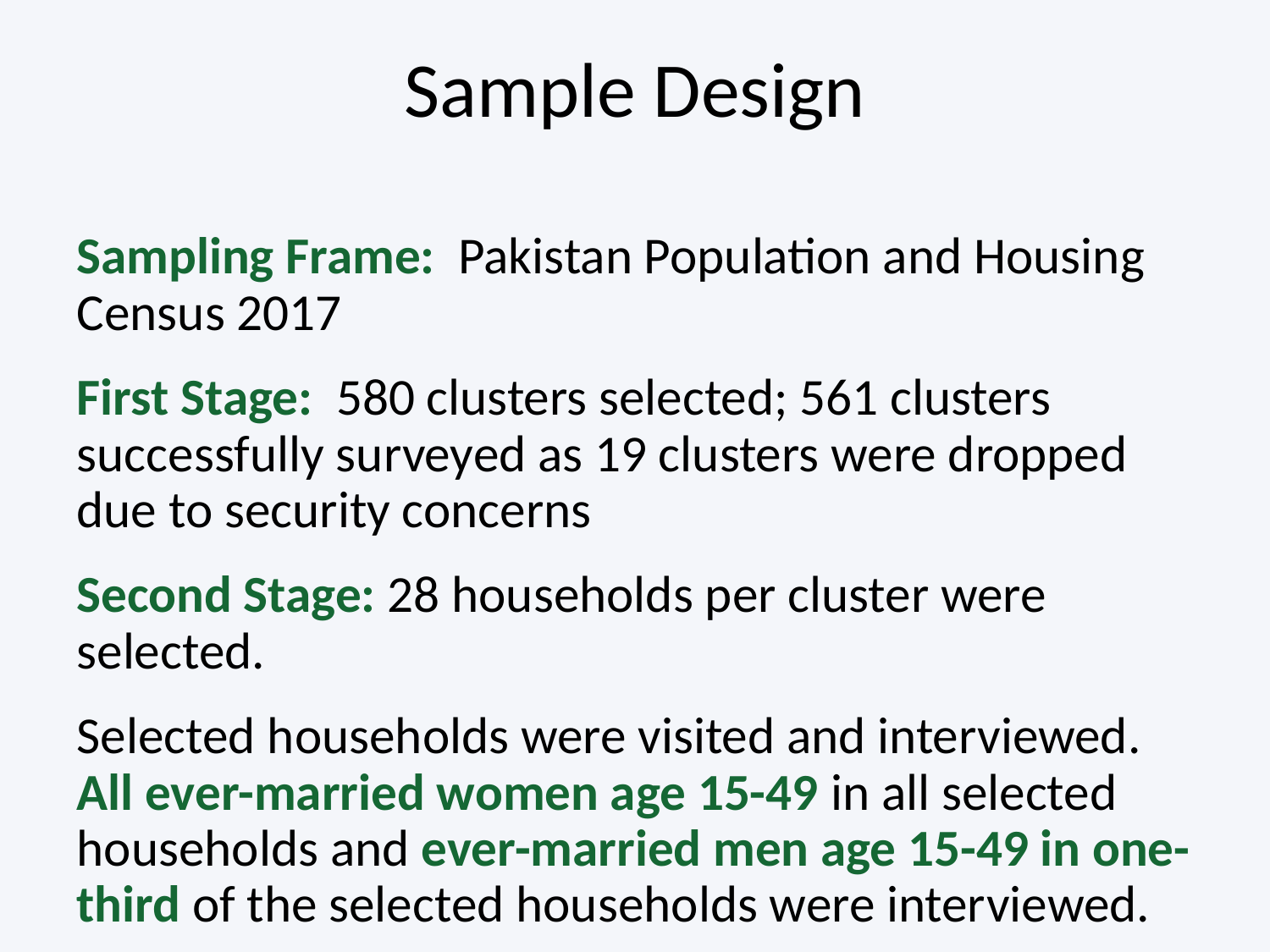

# Sample Design
Sampling Frame:  Pakistan Population and Housing Census 2017
First Stage:  580 clusters selected; 561 clusters successfully surveyed as 19 clusters were dropped due to security concerns
Second Stage: 28 households per cluster were selected.
Selected households were visited and interviewed. All ever-married women age 15-49 in all selected households and ever-married men age 15-49 in one-third of the selected households were interviewed.